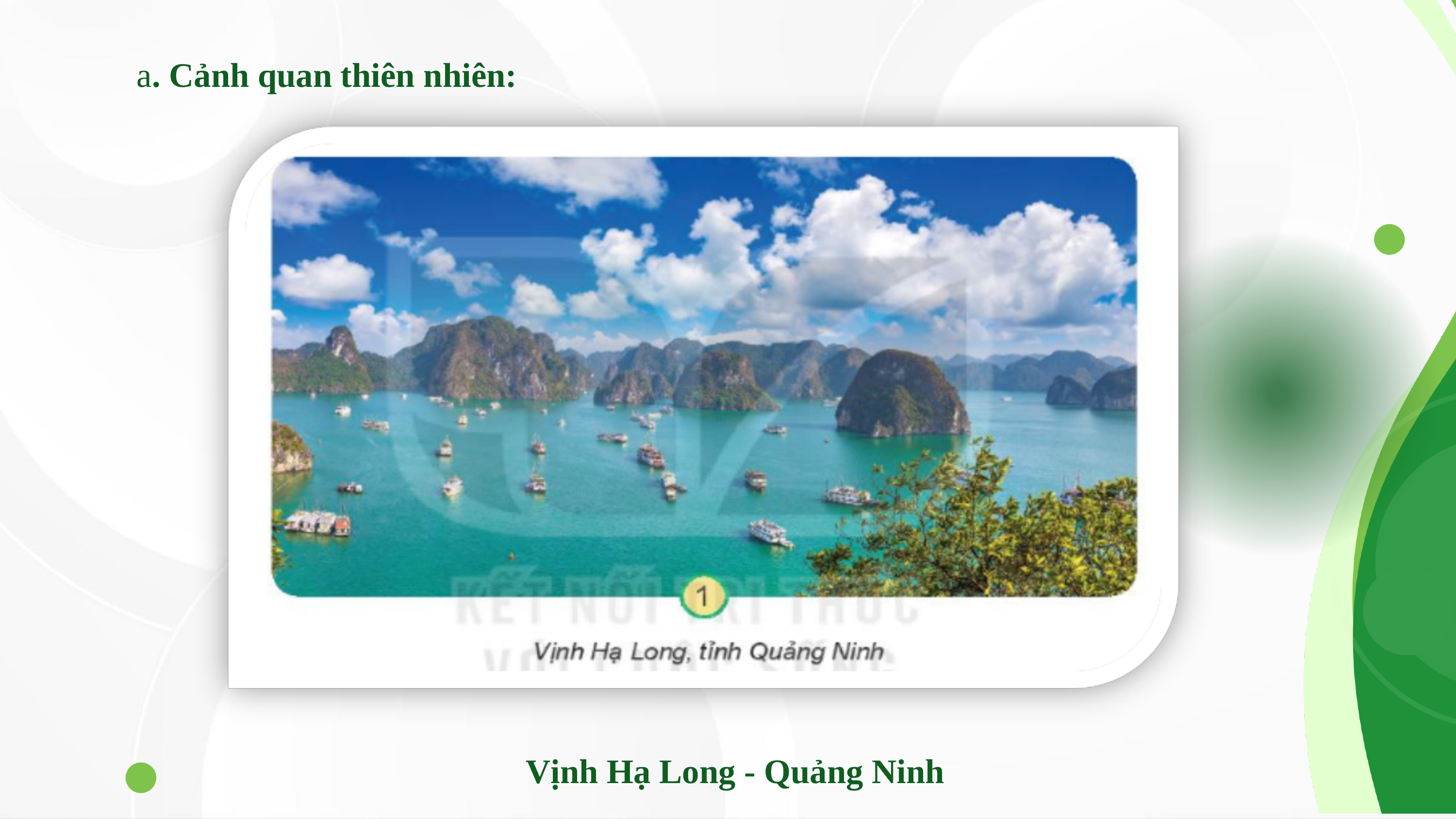

a. Cảnh quan thiên nhiên:

Vịnh Hạ Long - Quảng Ninh